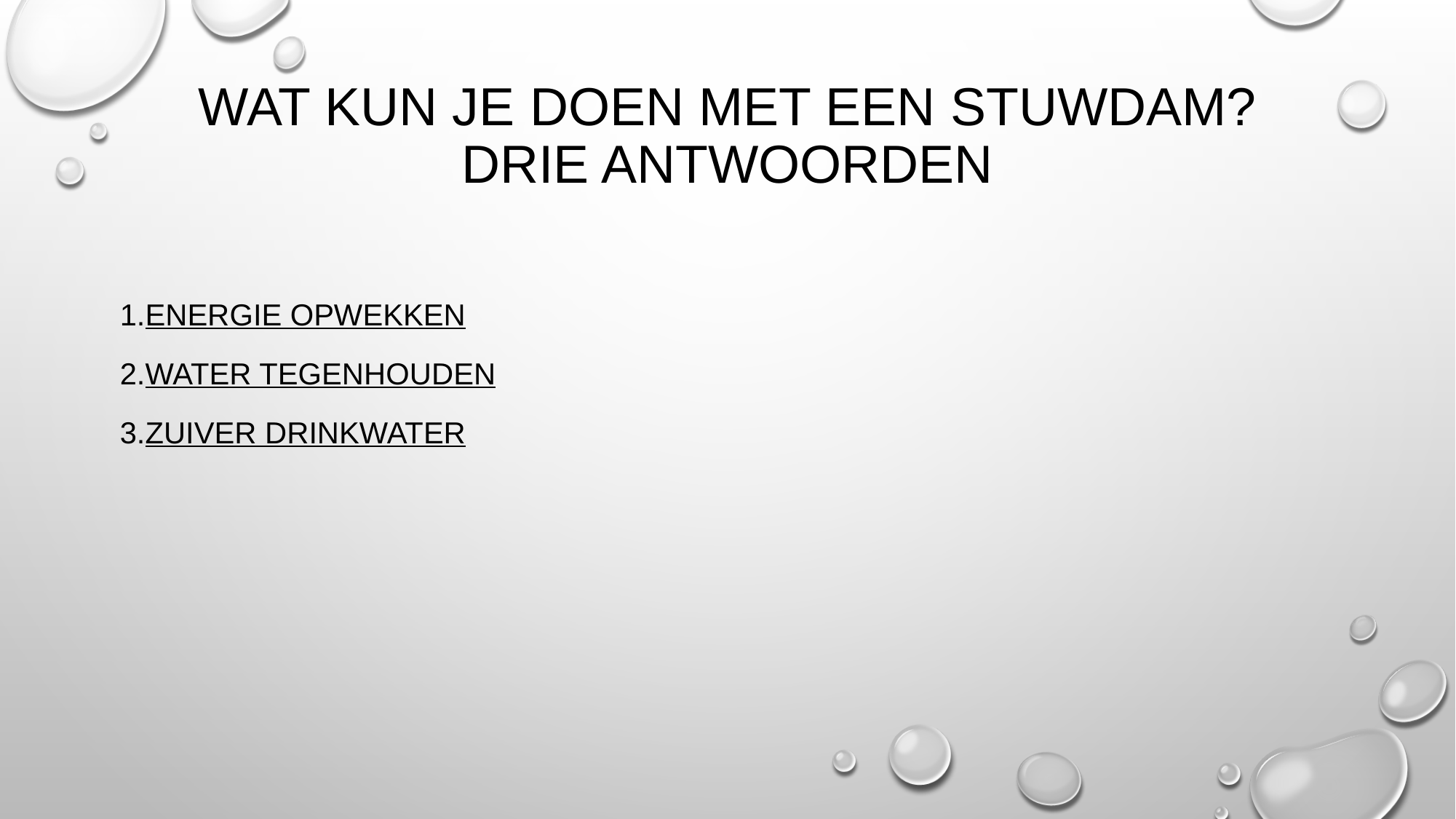

# Wat kun je doen met een stuwdam? drie antwoorden
1.energie opwekken
2.water tegenhouden
3.zuiver drinkwater